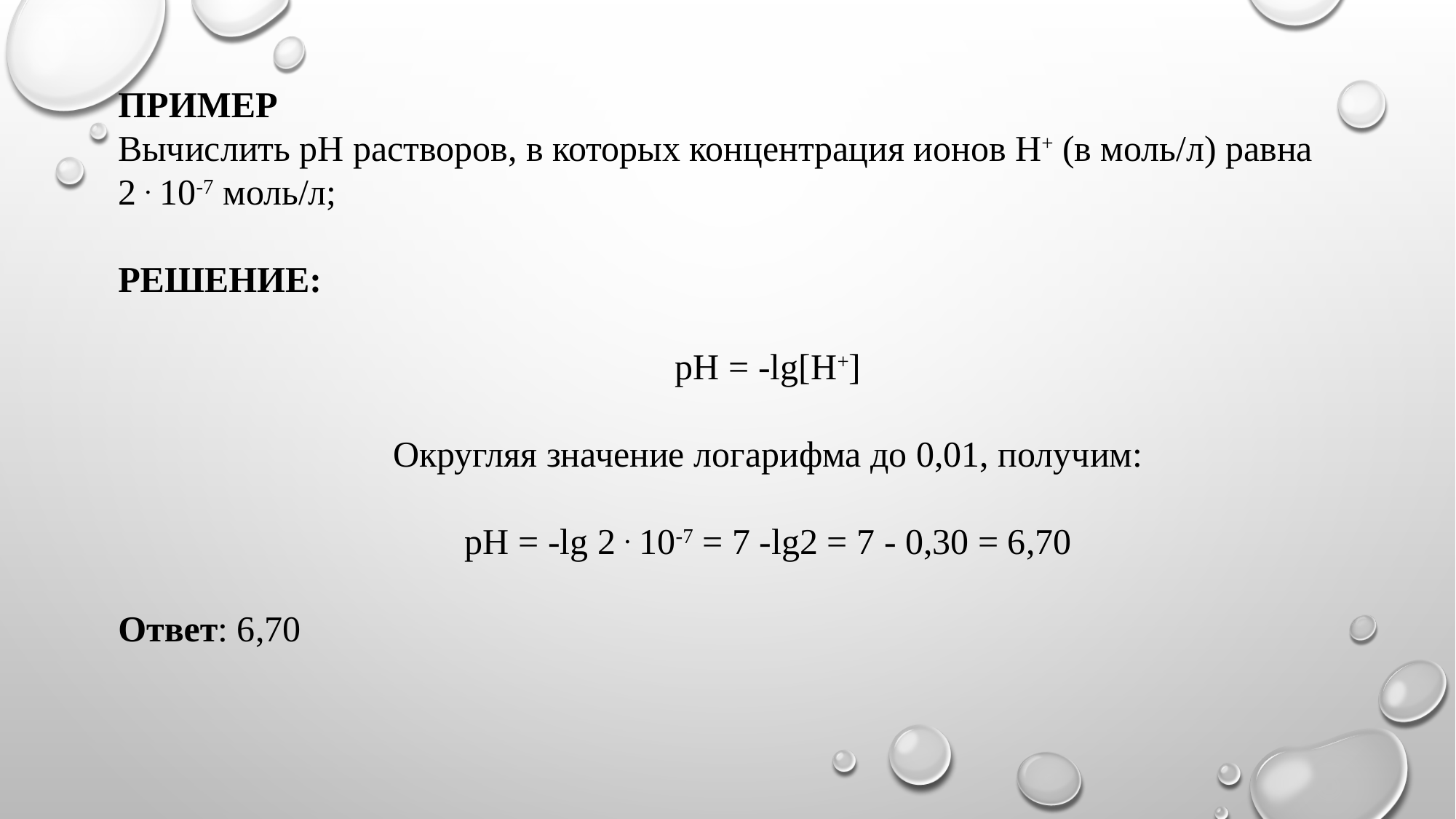

ПРИМЕР
Вычислить рН растворов, в которых концентрация ионов Н+ (в моль/л) равна
2 . 10-7 моль/л;
РЕШЕНИЕ:
рН = -lg[H+]

Округляя значение логарифма до 0,01, получим:

рН = -lg 2 . 10-7 = 7 -lg2 = 7 - 0,30 = 6,70
Ответ: 6,70